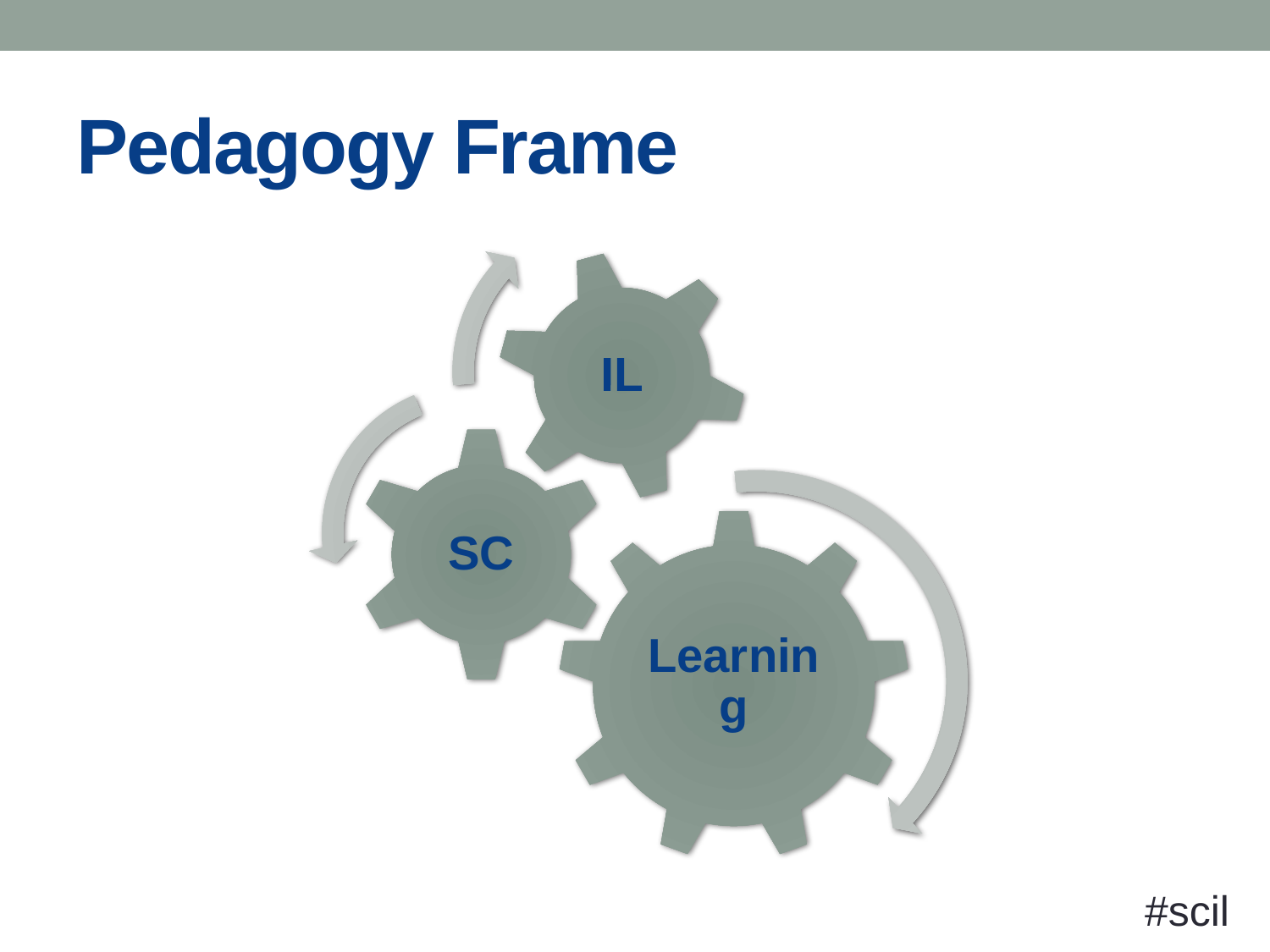

# Pedagogy Frame
Learning
SC
IL
#scil